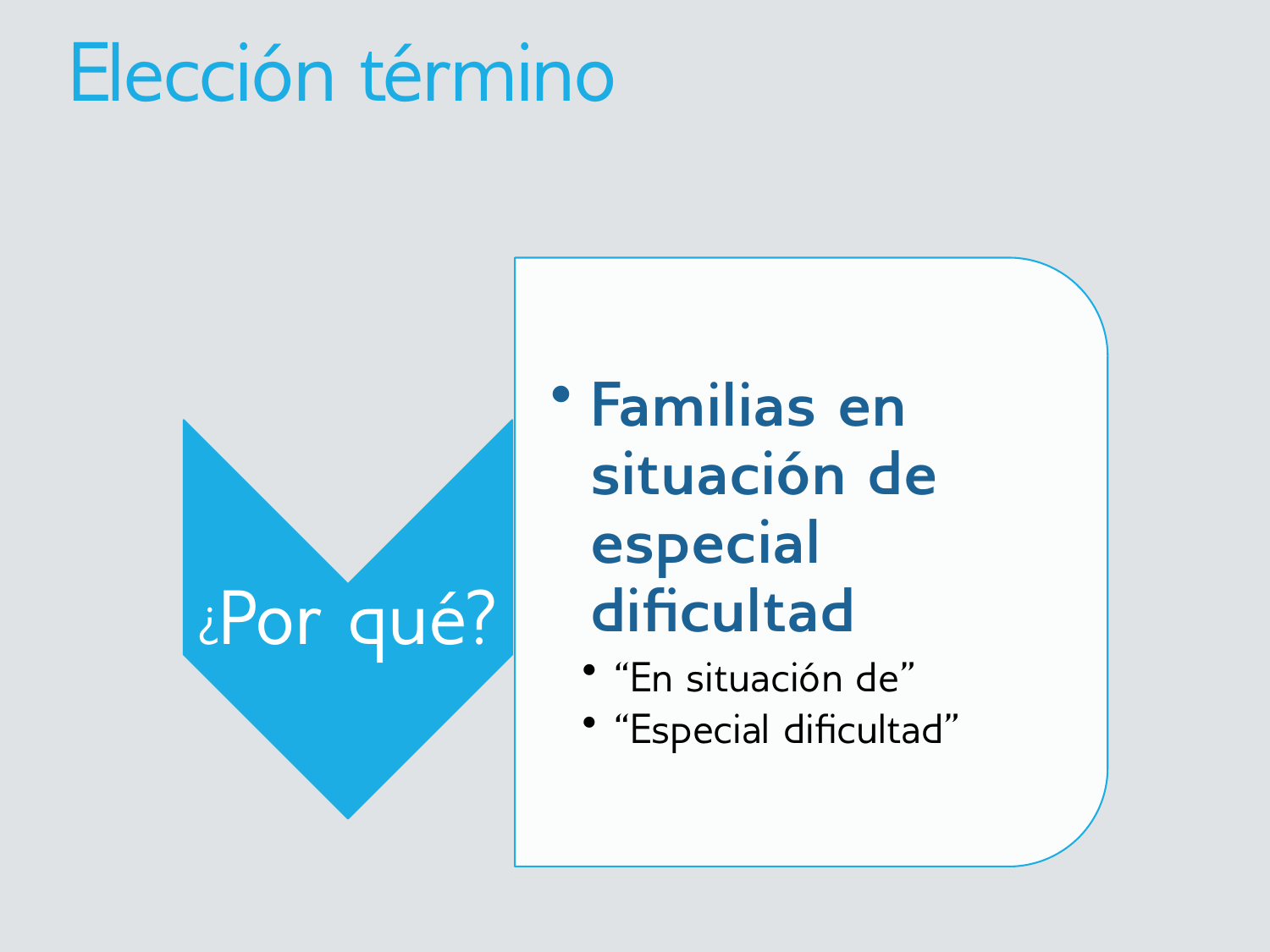

Elección término
¿Por qué?
Familias en situación de especial dificultad
“En situación de”
“Especial dificultad”